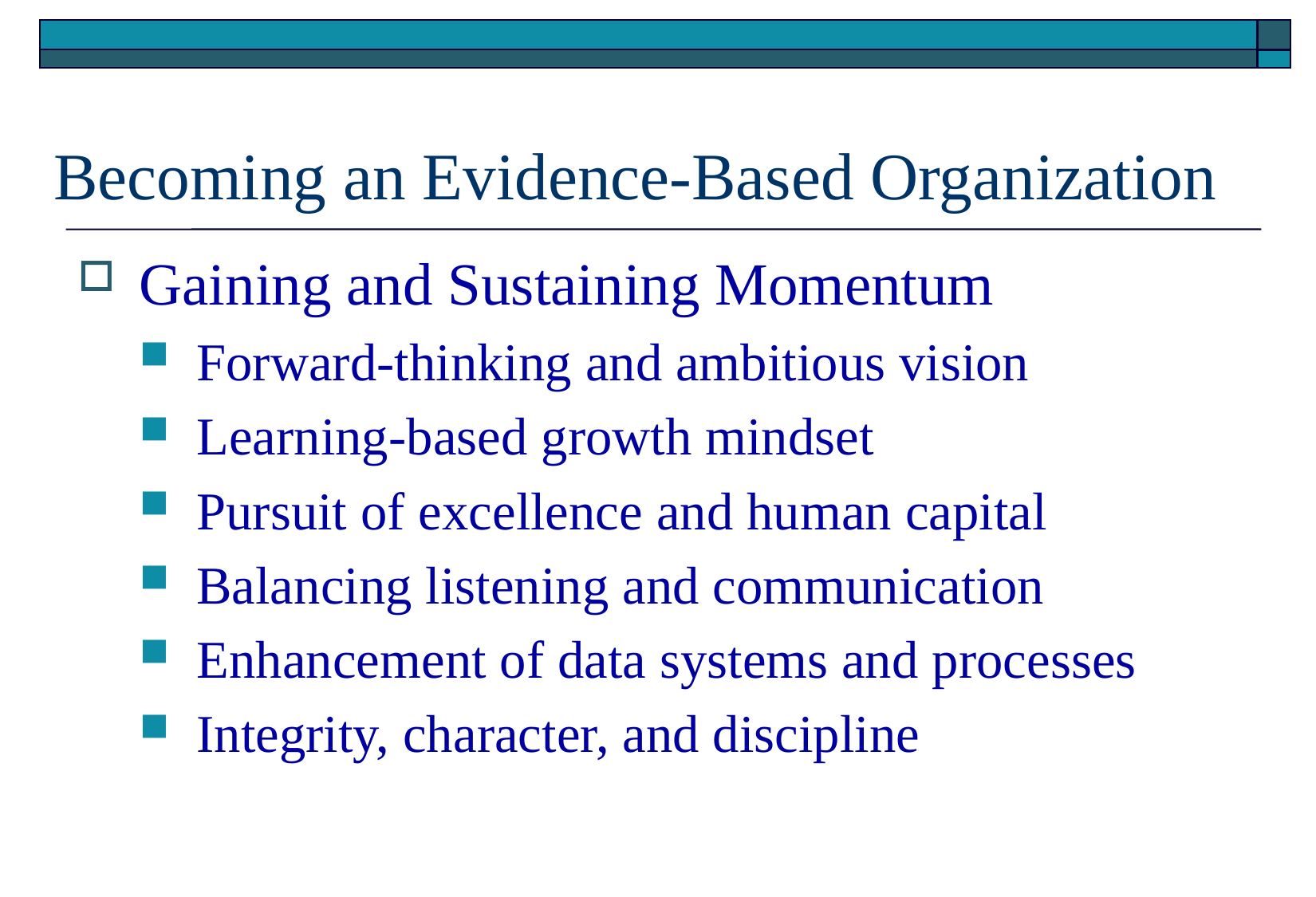

# Becoming an Evidence-Based Organization
Gaining and Sustaining Momentum
Forward-thinking and ambitious vision
Learning-based growth mindset
Pursuit of excellence and human capital
Balancing listening and communication
Enhancement of data systems and processes
Integrity, character, and discipline